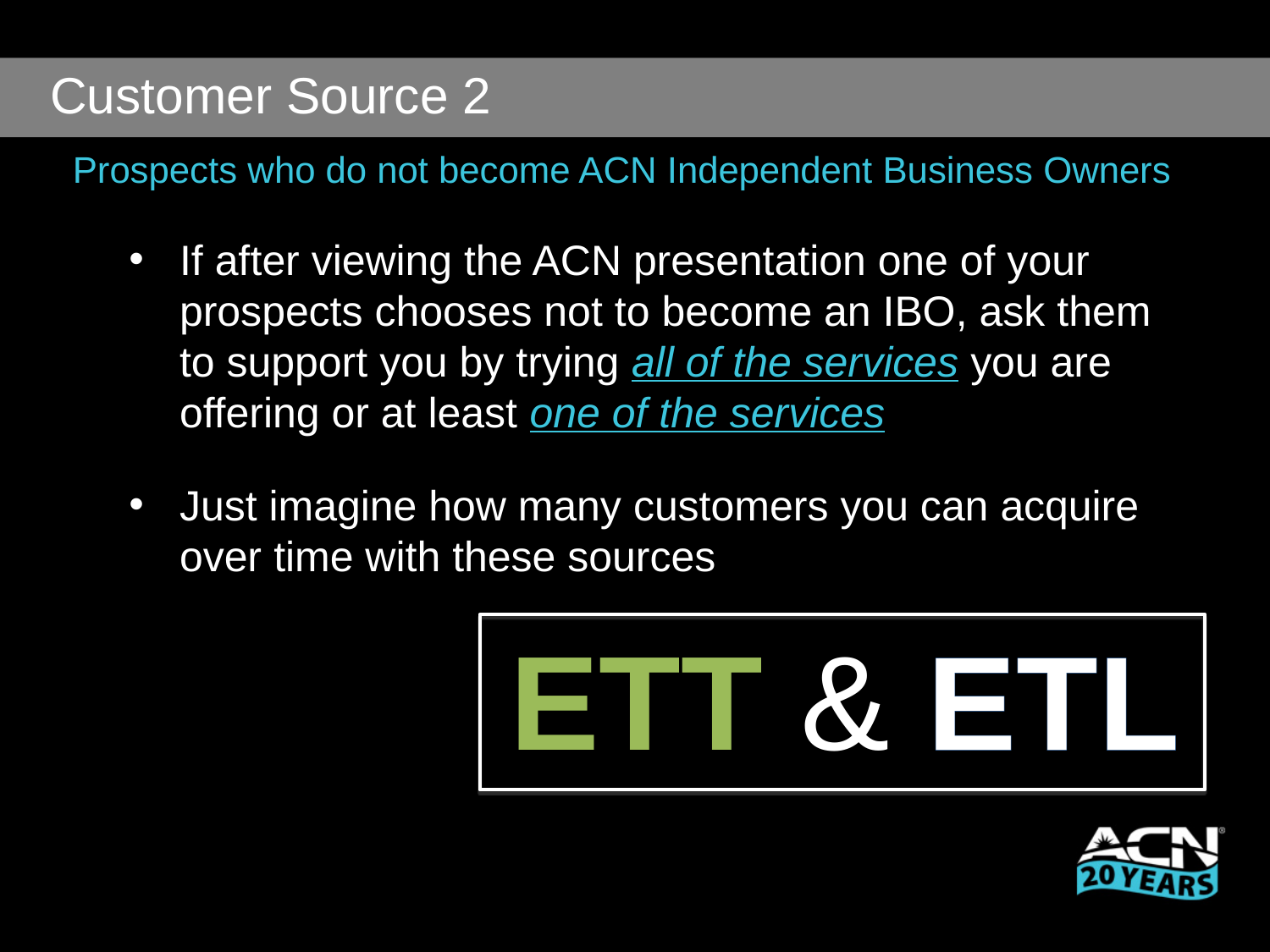

Customer Source 2

Prospects who do not become ACN Independent Business Owners

If after viewing the ACN presentation one of your prospects chooses not to become an IBO, ask them to support you by trying all of the services you are offering or at least one of the services
Just imagine how many customers you can acquire over time with these sources
ETT & ETL